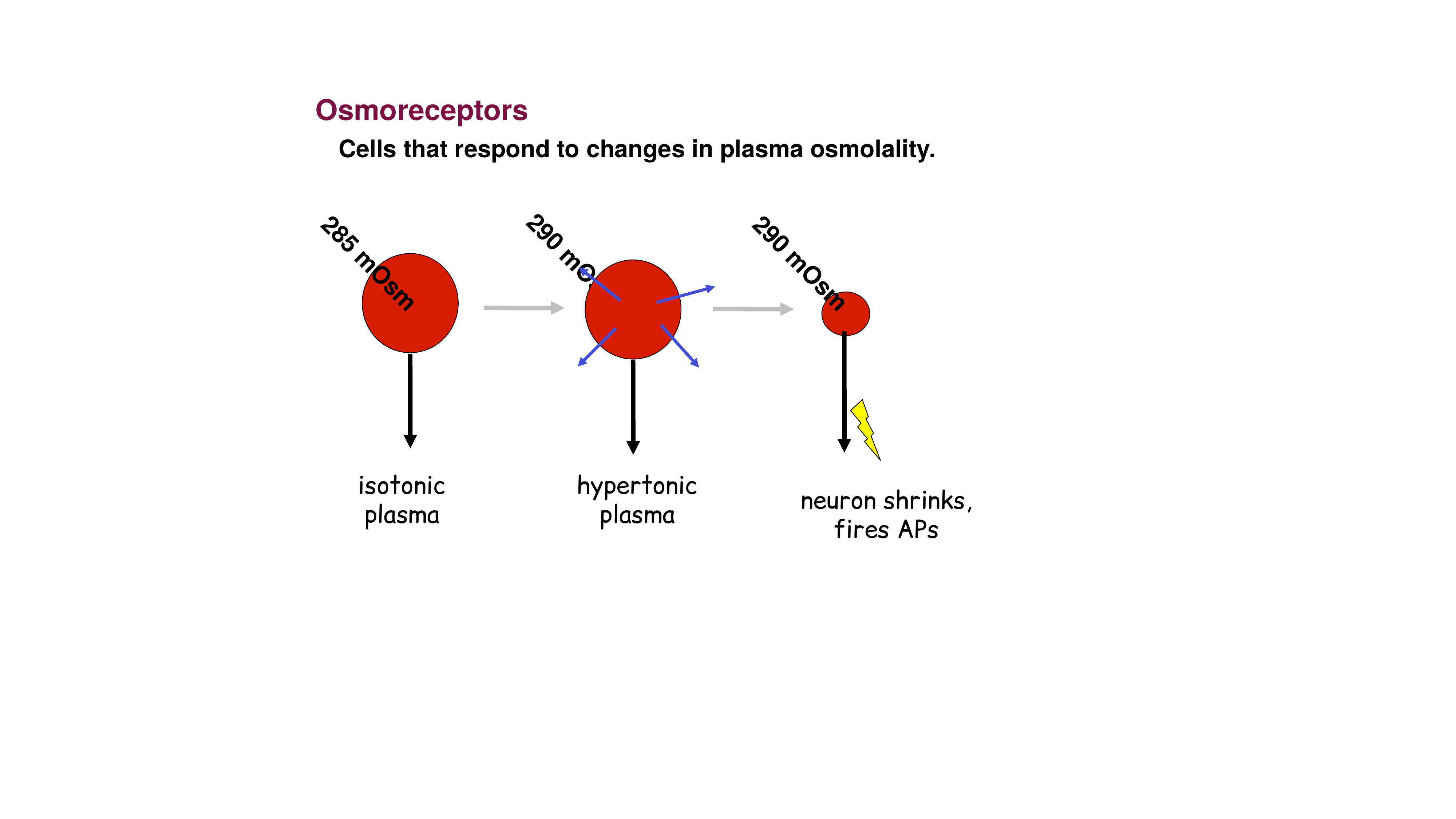

Osmoreceptors
Cells that respond to changes in plasma osmolality.
290 mOsm

285 mOsm

290 mOsm

isotonic
plasma
hypertonic
plasma
neuron shrinks,
fires APs